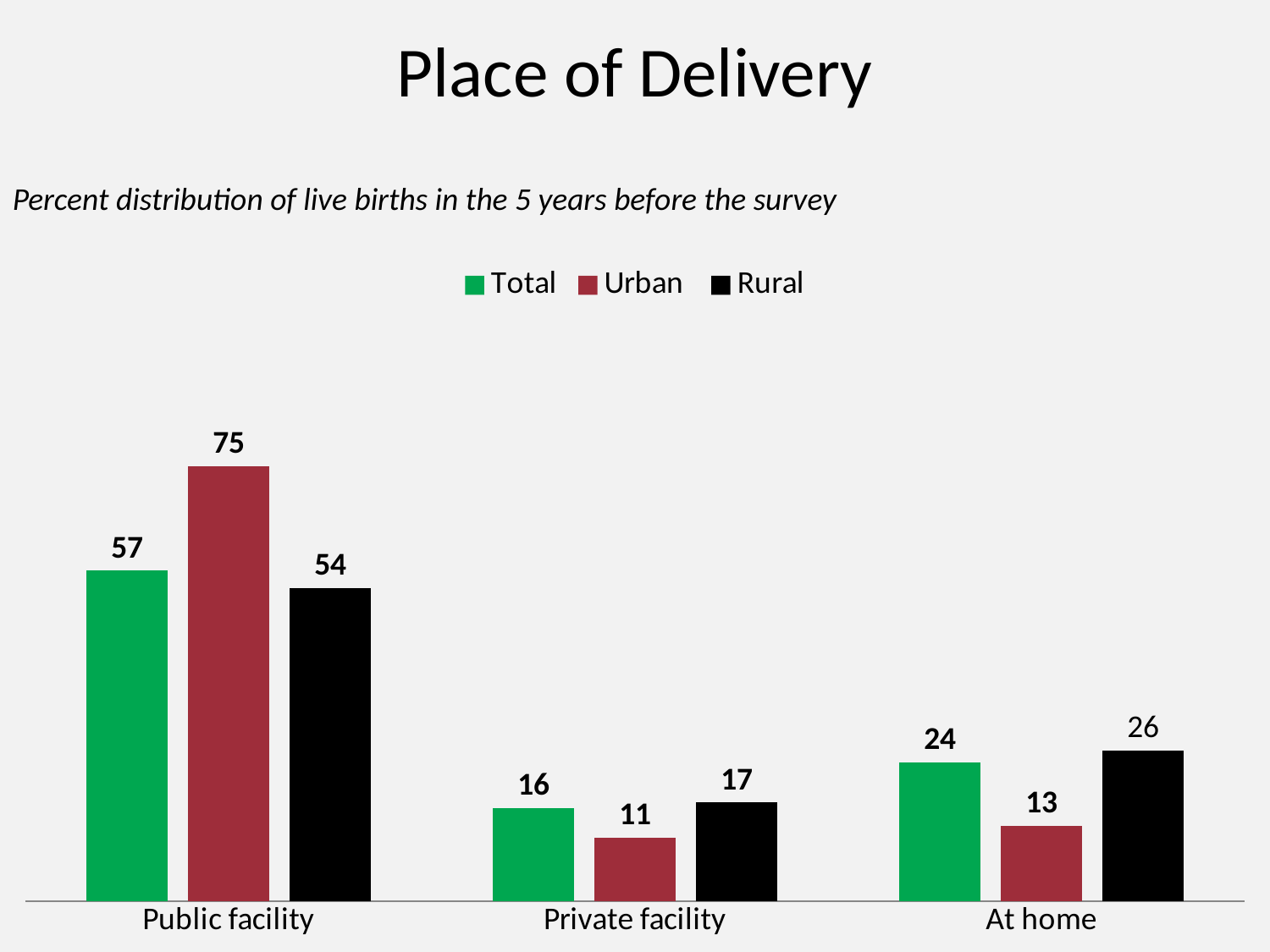

# Place of Delivery
Percent distribution of live births in the 5 years before the survey

### Chart

| Category | Total | Urban  | Rural |
|---|---|---|---|
| Public facility | 57.0 | 75.0 | 54.0 |
| Private facility | 16.0 | 11.0 | 17.0 |
| At home | 24.0 | 13.0 | 26.0 |